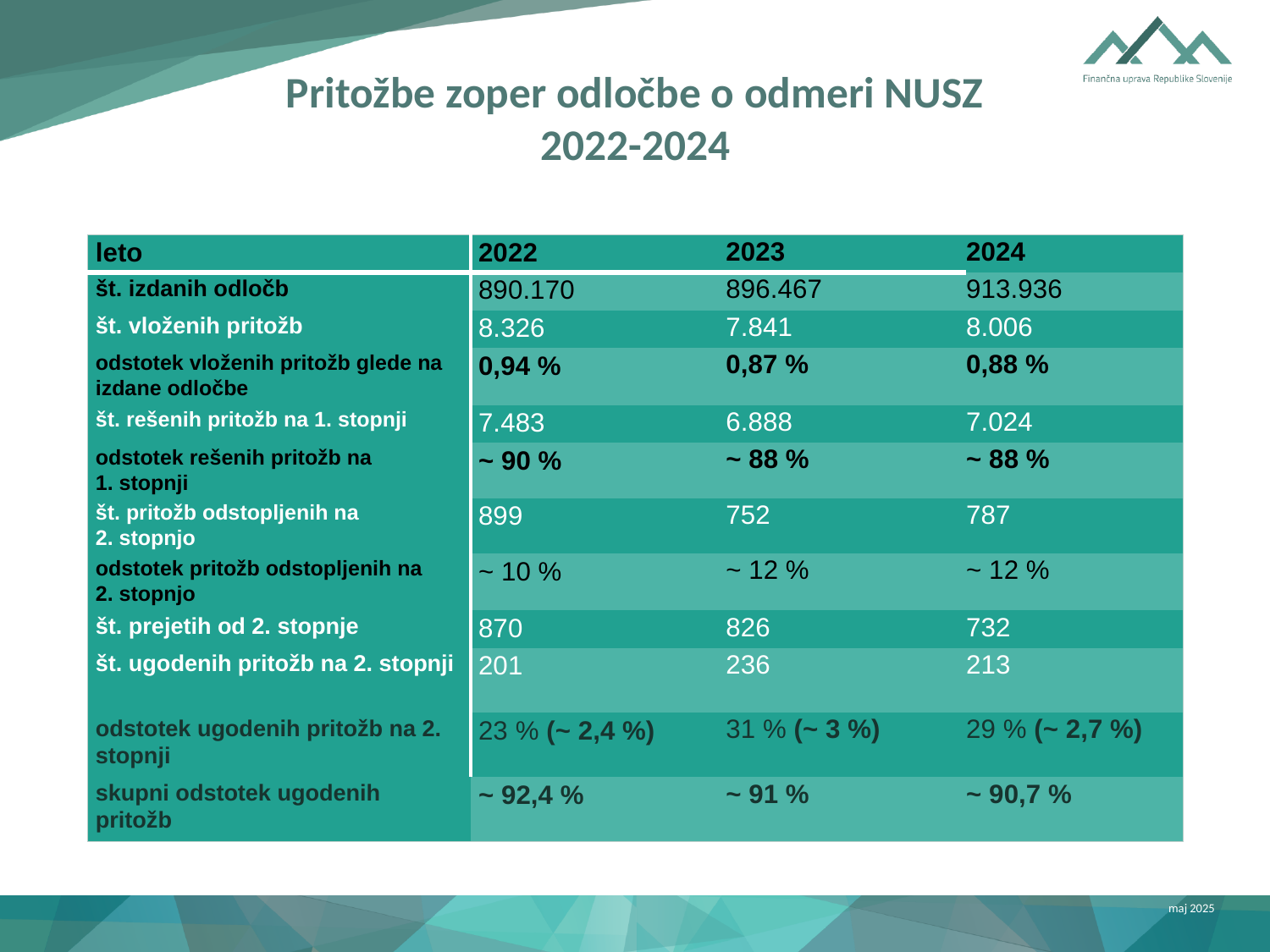

# Pritožbe zoper odločbe o odmeri NUSZ 2022-2024
| leto | 2022 | 2023 | 2024 |
| --- | --- | --- | --- |
| št. izdanih odločb | 890.170 | 896.467 | 913.936 |
| št. vloženih pritožb | 8.326 | 7.841 | 8.006 |
| odstotek vloženih pritožb glede na izdane odločbe | 0,94 % | 0,87 % | 0,88 % |
| št. rešenih pritožb na 1. stopnji | 7.483 | 6.888 | 7.024 |
| odstotek rešenih pritožb na 1. stopnji | ~ 90 % | ~ 88 % | ~ 88 % |
| št. pritožb odstopljenih na 2. stopnjo | 899 | 752 | 787 |
| odstotek pritožb odstopljenih na 2. stopnjo | ~ 10 % | ~ 12 % | ~ 12 % |
| št. prejetih od 2. stopnje | 870 | 826 | 732 |
| št. ugodenih pritožb na 2. stopnji | 201 | 236 | 213 |
| odstotek ugodenih pritožb na 2. stopnji | 23 % (~ 2,4 %) | 31 % (~ 3 %) | 29 % (~ 2,7 %) |
| skupni odstotek ugodenih pritožb | ~ 92,4 % | ~ 91 % | ~ 90,7 % |

maj 2025